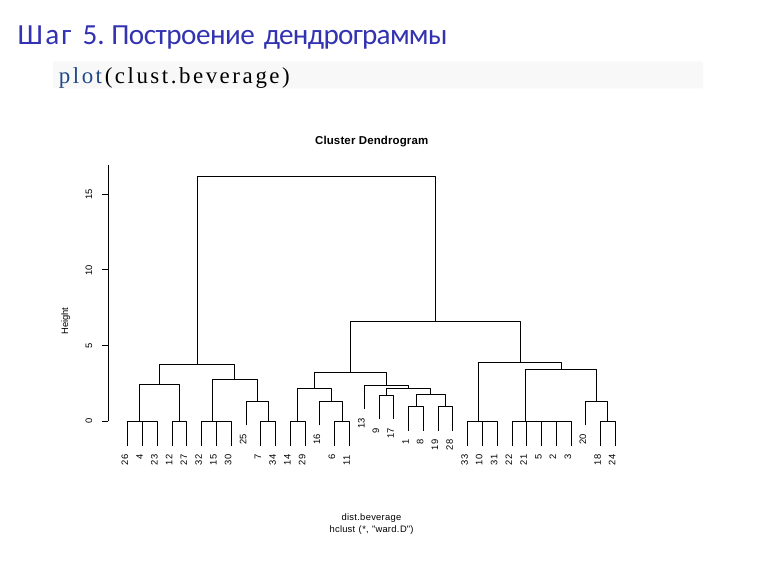

# Шаг 5. Построение дендрограммы
plot(clust.beverage)
Cluster Dendrogram

15

10

Height

5

13
9
17
1
8
19
28
0

25
16
20
26
4
23
12
27
32
15
30
7
34
14
29
6
11
33
10
31
22
21
5
2
3
18
24
dist.beverage  hclust (*, "ward.D")